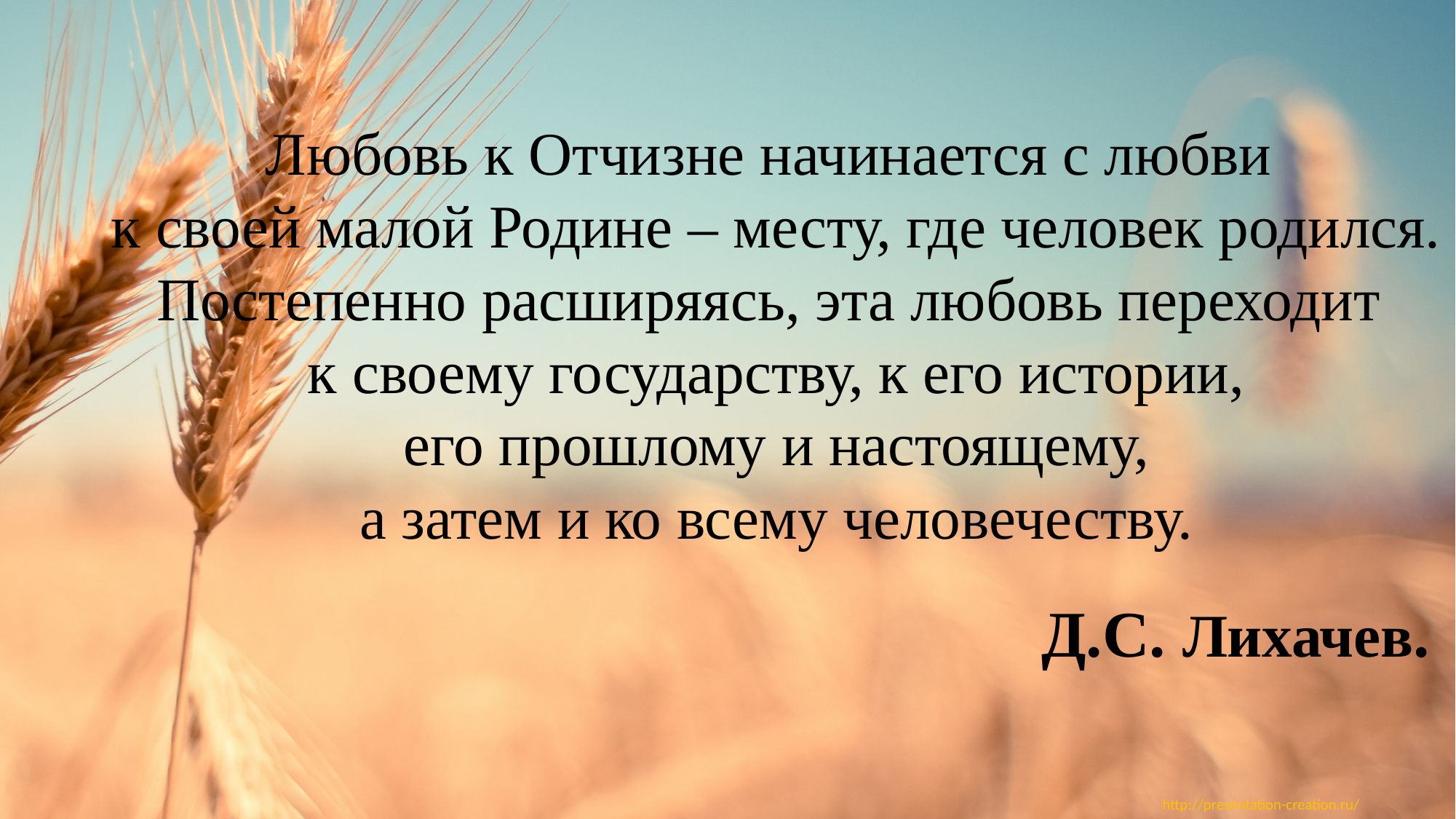

# Любовь к Отчизне начинается с любви к своей малой Родине – месту, где человек родился. Постепенно расширяясь, эта любовь переходит к своему государству, к его истории, его прошлому и настоящему, а затем и ко всему человечеству.
Д.С. Лихачев.